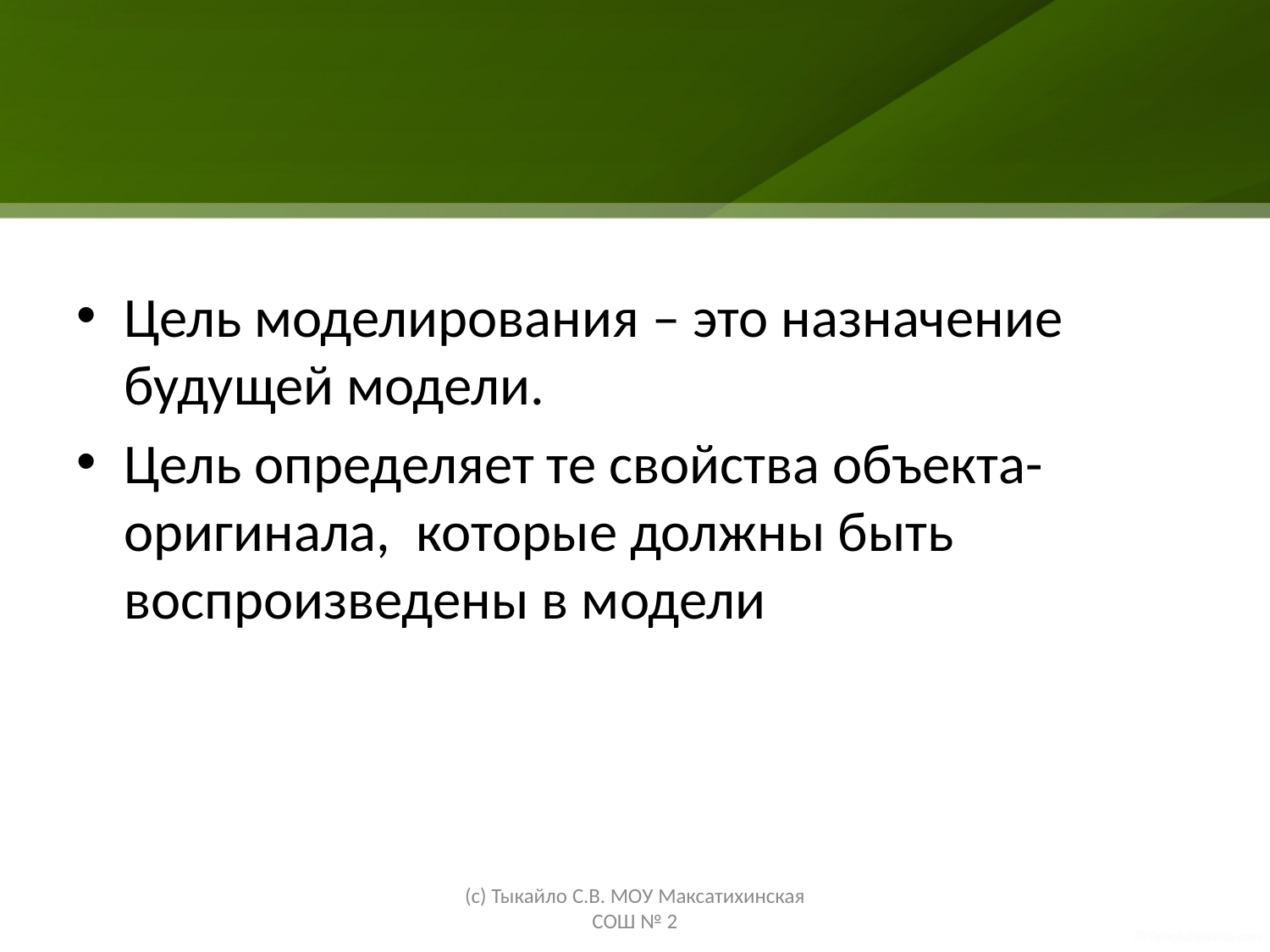

#
Цель моделирования – это назначение будущей модели.
Цель определяет те свойства объекта-оригинала,  которые должны быть воспроизведены в модели
(с) Тыкайло С.В. МОУ Максатихинская СОШ № 2